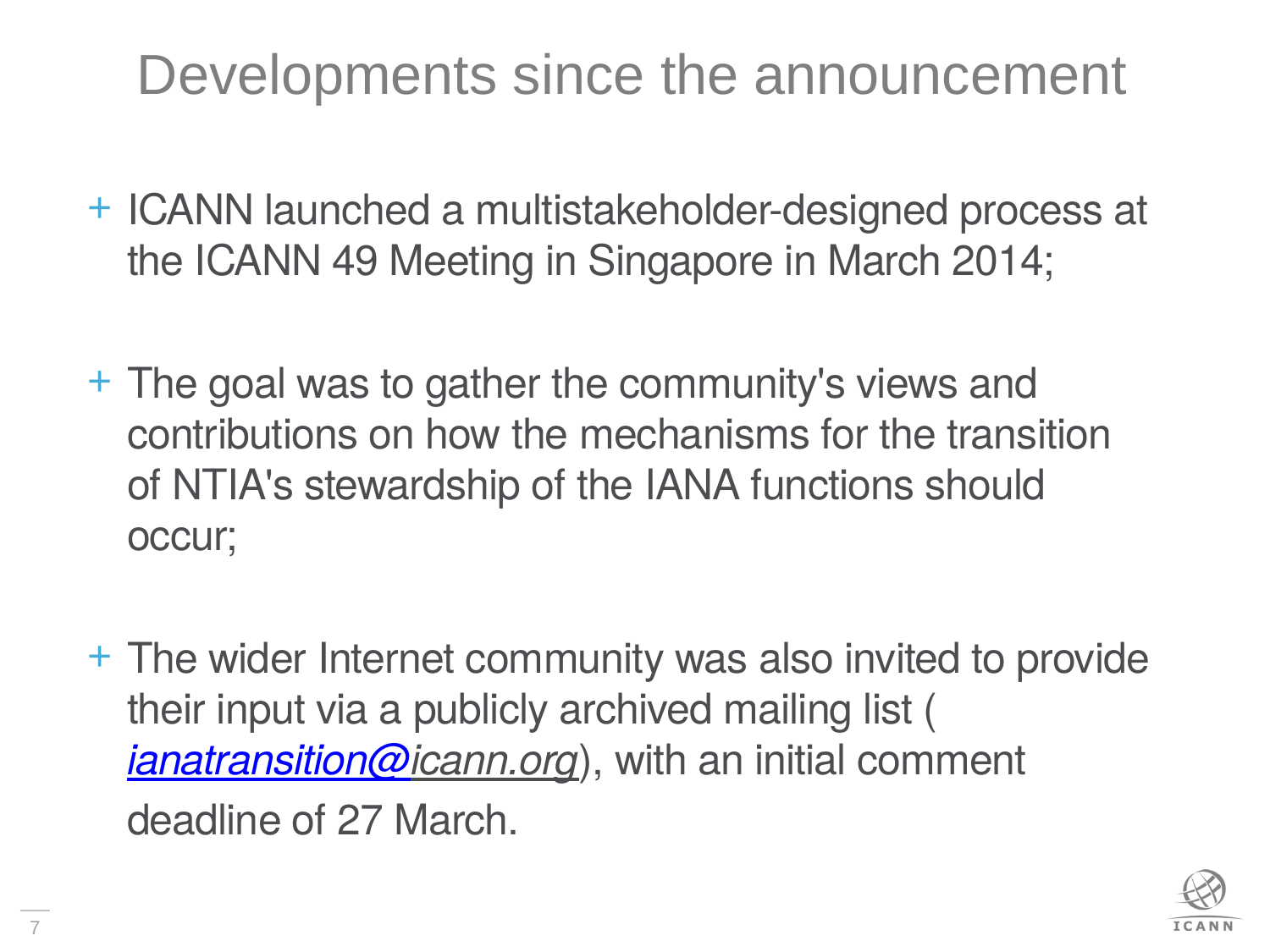

# Developments since the announcement
ICANN launched a multistakeholder-designed process at the ICANN 49 Meeting in Singapore in March 2014;

The goal was to gather the community's views and contributions on how the mechanisms for the transition of NTIA's stewardship of the IANA functions should occur;

The wider Internet community was also invited to provide their input via a publicly archived mailing list (ianatransition@icann.org), with an initial comment deadline of 27 March.